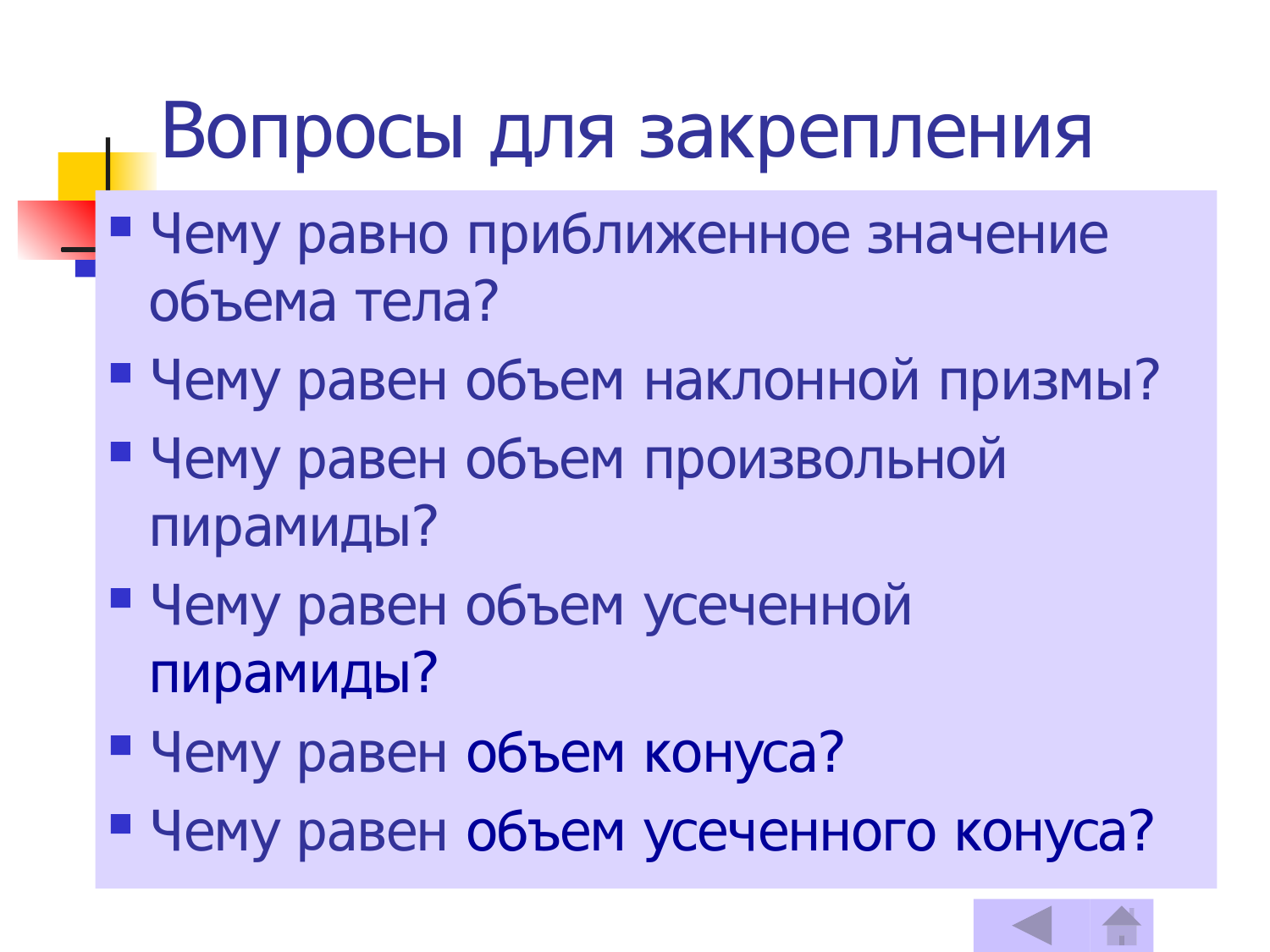

# Вопросы для закрепления
Чему равно приближенное значение объема тела?
Чему равен объем наклонной призмы?
Чему равен объем произвольной пирамиды?
Чему равен объем усеченной пирамиды?
Чему равен объем конуса?
Чему равен объем усеченного конуса?